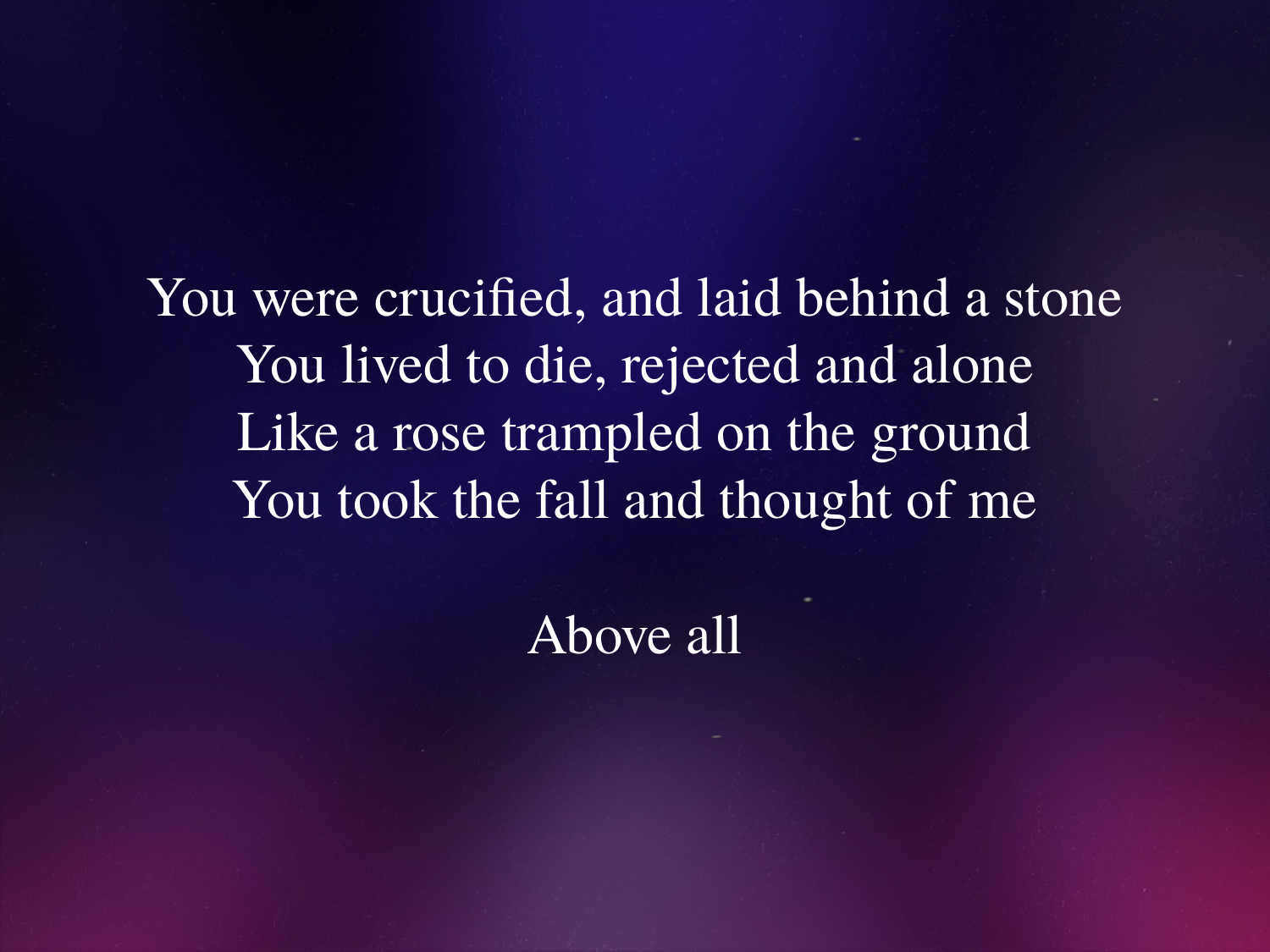

# You were crucified, and laid behind a stone You lived to die, rejected and alone Like a rose trampled on the ground You took the fall and thought of me Above all